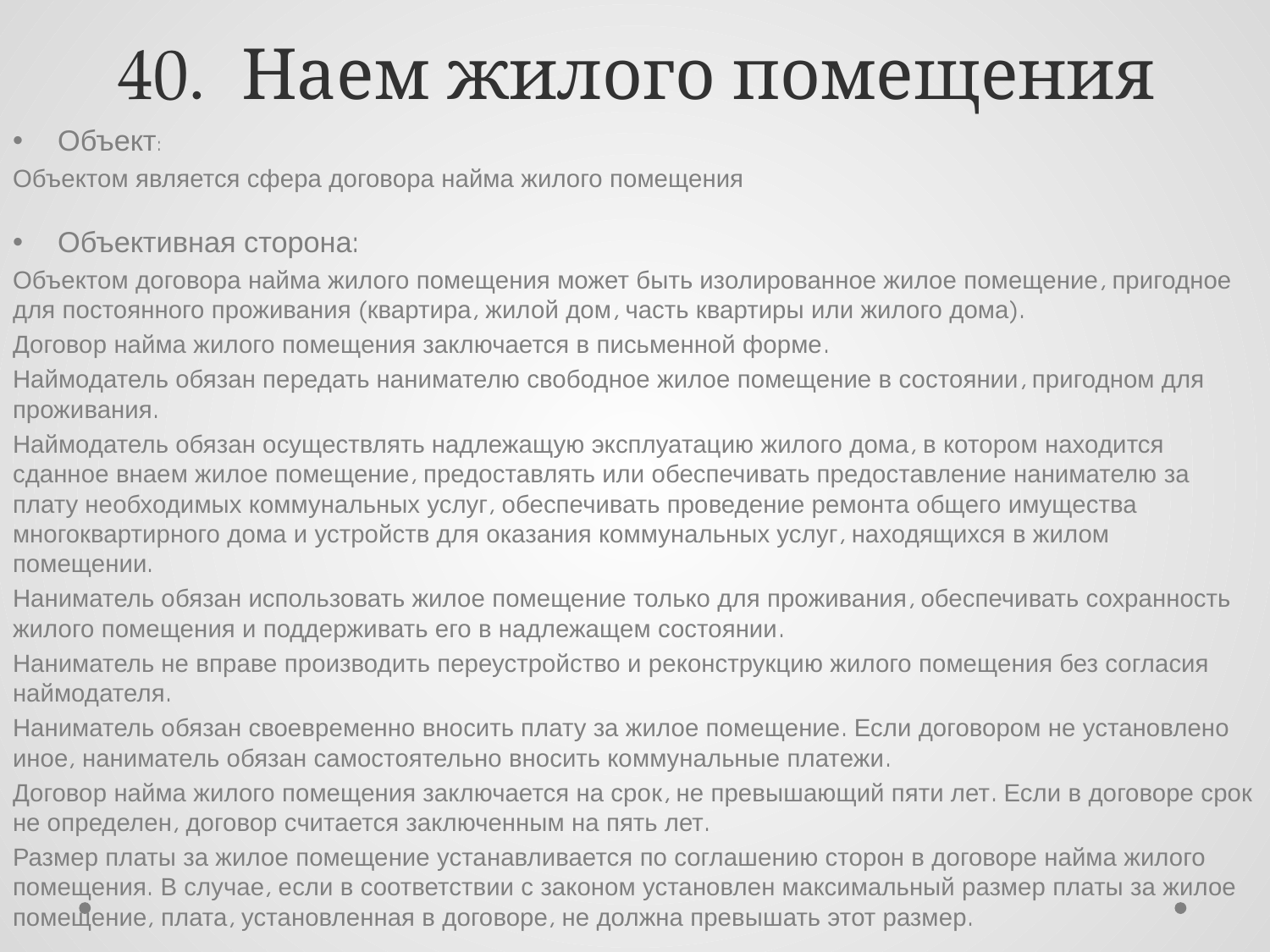

# 40.  Наем жилого помещения
Объект:
Объектом является сфера договора найма жилого помещения

Объективная сторона:
Объектом договора найма жилого помещения может быть изолированное жилое помещение, пригодное для постоянного проживания (квартира, жилой дом, часть квартиры или жилого дома).
Договор найма жилого помещения заключается в письменной форме.
Наймодатель обязан передать нанимателю свободное жилое помещение в состоянии, пригодном для проживания.
Наймодатель обязан осуществлять надлежащую эксплуатацию жилого дома, в котором находится сданное внаем жилое помещение, предоставлять или обеспечивать предоставление нанимателю за плату необходимых коммунальных услуг, обеспечивать проведение ремонта общего имущества многоквартирного дома и устройств для оказания коммунальных услуг, находящихся в жилом помещении.
Наниматель обязан использовать жилое помещение только для проживания, обеспечивать сохранность жилого помещения и поддерживать его в надлежащем состоянии.
Наниматель не вправе производить переустройство и реконструкцию жилого помещения без согласия наймодателя.
Наниматель обязан своевременно вносить плату за жилое помещение. Если договором не установлено иное, наниматель обязан самостоятельно вносить коммунальные платежи.
Договор найма жилого помещения заключается на срок, не превышающий пяти лет. Если в договоре срок не определен, договор считается заключенным на пять лет.
Размер платы за жилое помещение устанавливается по соглашению сторон в договоре найма жилого помещения. В случае, если в соответствии с законом установлен максимальный размер платы за жилое помещение, плата, установленная в договоре, не должна превышать этот размер.